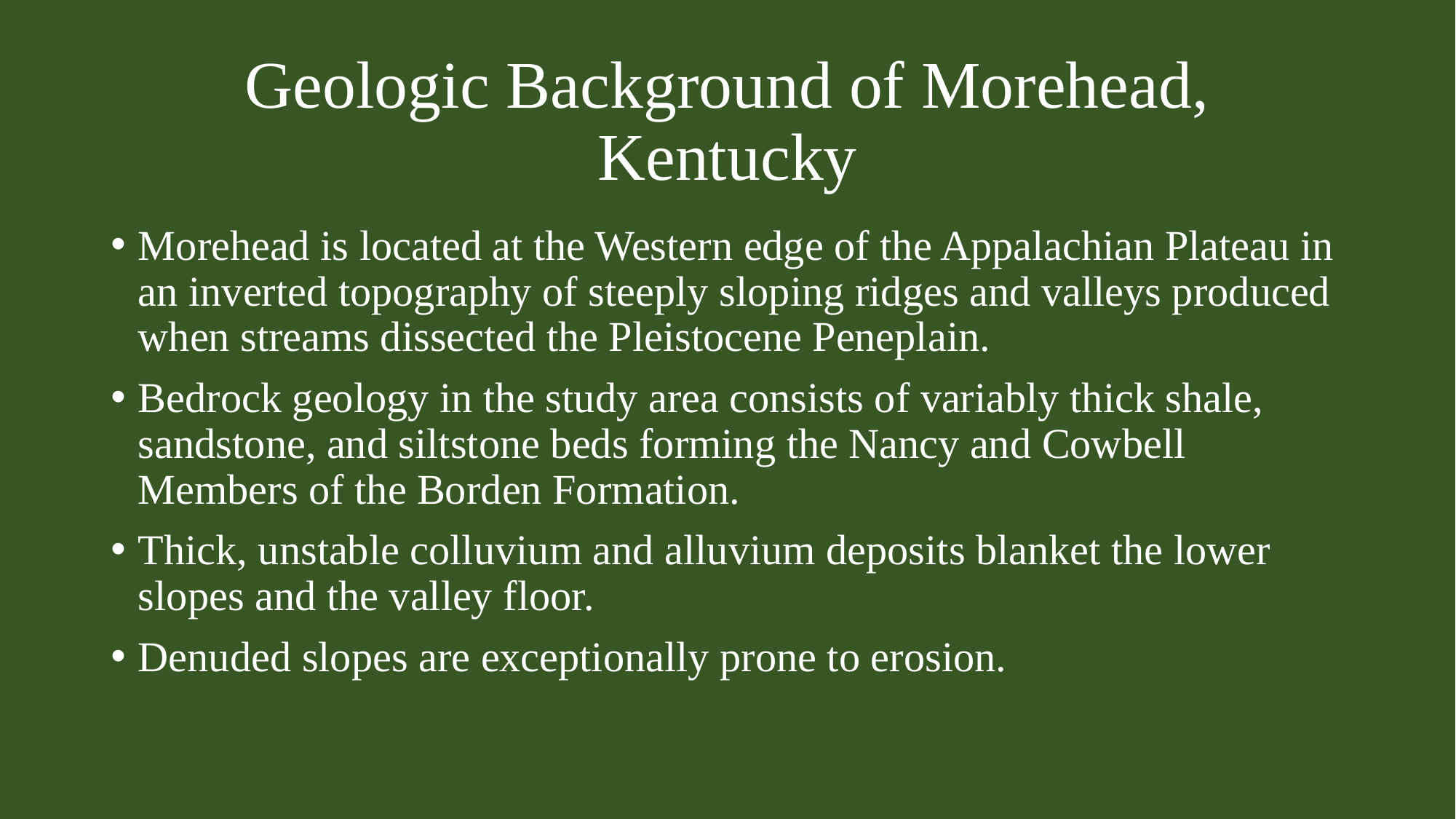

# Geologic Background of Morehead, Kentucky
Morehead is located at the Western edge of the Appalachian Plateau in an inverted topography of steeply sloping ridges and valleys produced when streams dissected the Pleistocene Peneplain.
Bedrock geology in the study area consists of variably thick shale, sandstone, and siltstone beds forming the Nancy and Cowbell Members of the Borden Formation.
Thick, unstable colluvium and alluvium deposits blanket the lower slopes and the valley floor.
Denuded slopes are exceptionally prone to erosion.